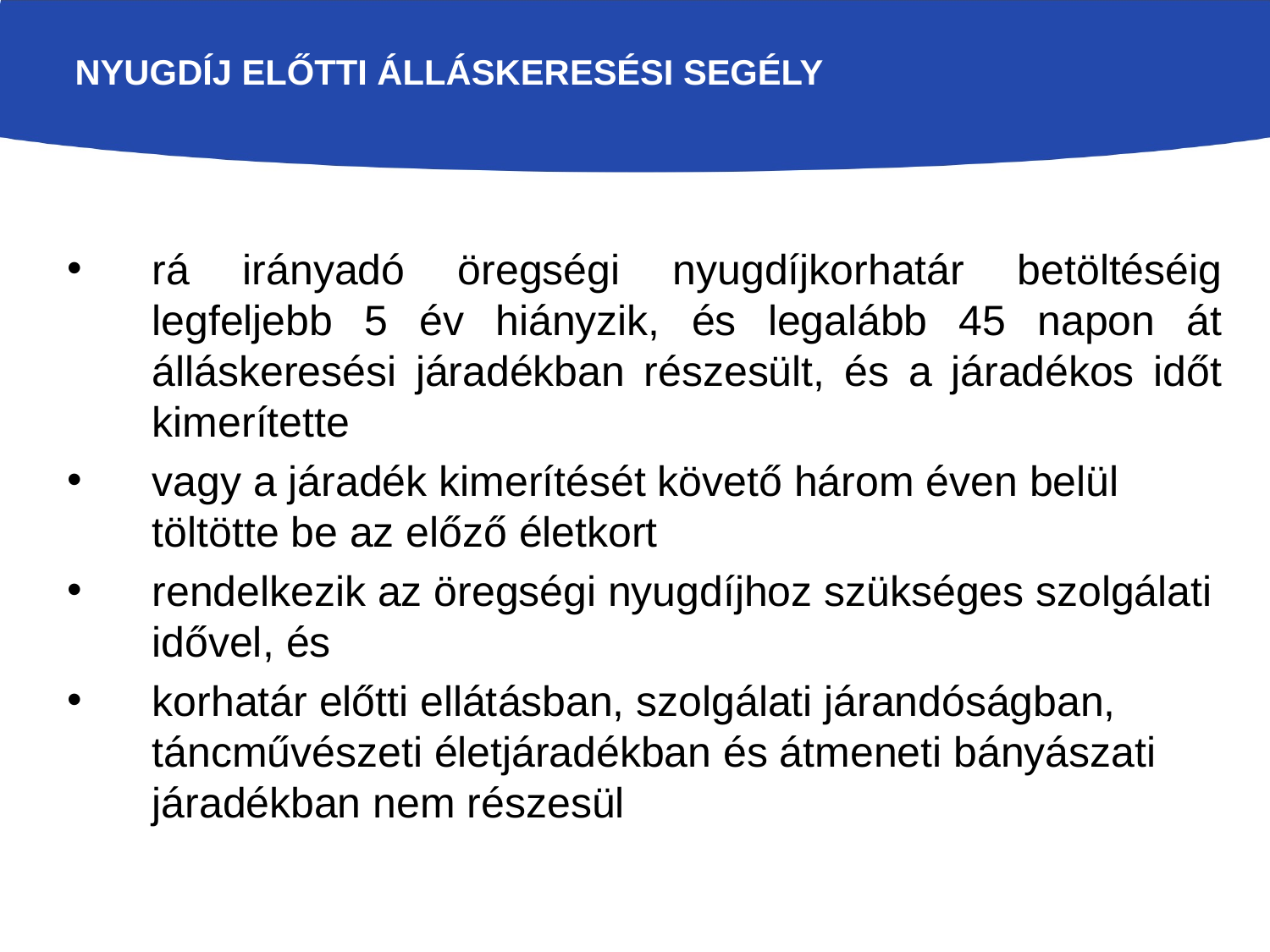

# Nyugdíj előtti álláskeresési segély
rá irányadó öregségi nyugdíjkorhatár betöltéséig legfeljebb 5 év hiányzik, és legalább 45 napon át álláskeresési járadékban részesült, és a járadékos időt kimerítette
vagy a járadék kimerítését követő három éven belül töltötte be az előző életkort
rendelkezik az öregségi nyugdíjhoz szükséges szolgálati idővel, és
korhatár előtti ellátásban, szolgálati járandóságban, táncművészeti életjáradékban és átmeneti bányászati járadékban nem részesül